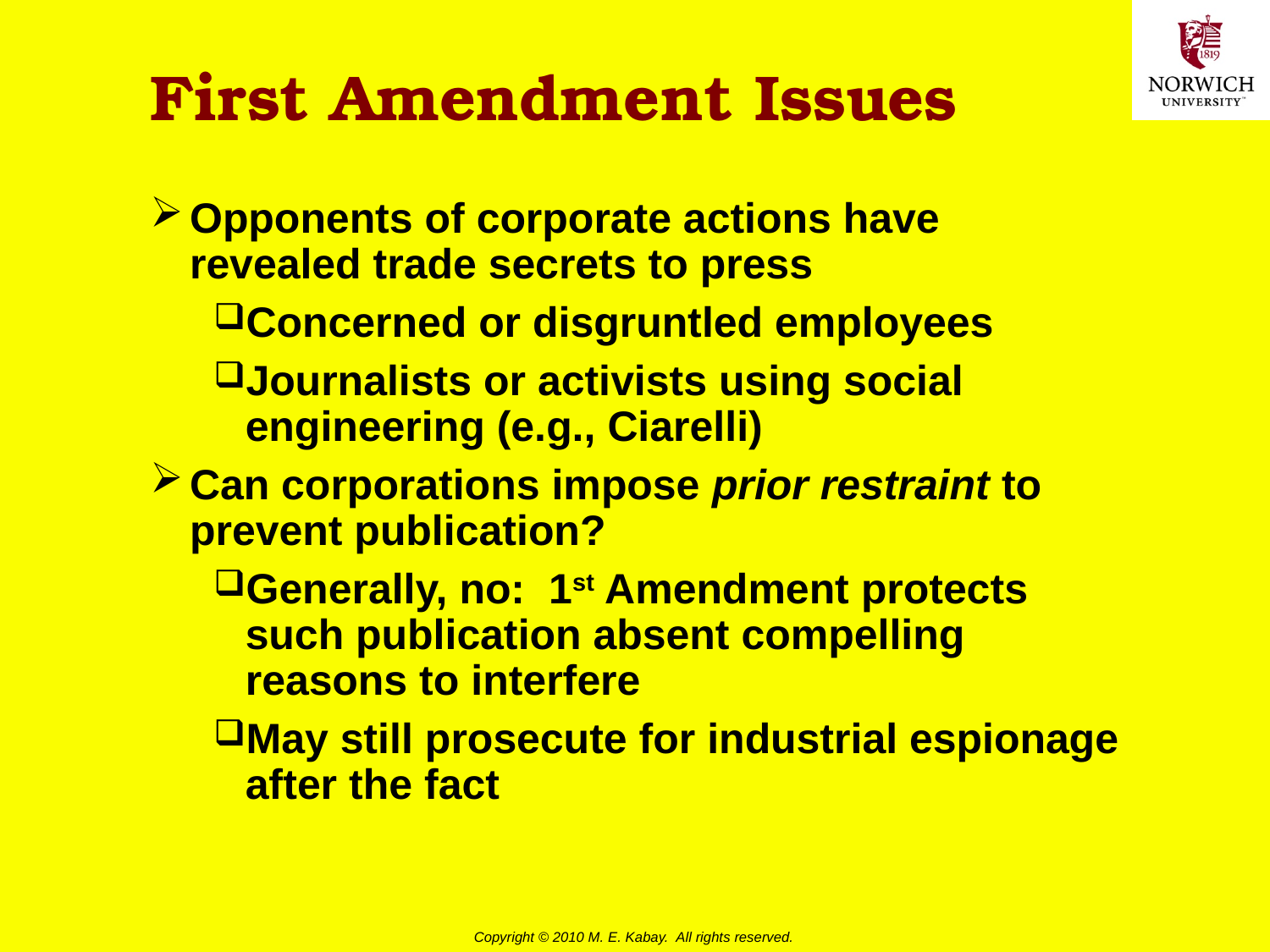

# First Amendment Issues
Opponents of corporate actions have revealed trade secrets to press
Concerned or disgruntled employees
Journalists or activists using social engineering (e.g., Ciarelli)
Can corporations impose prior restraint to prevent publication?
Generally, no:  1st Amendment protects such publication absent compelling reasons to interfere
May still prosecute for industrial espionage after the fact